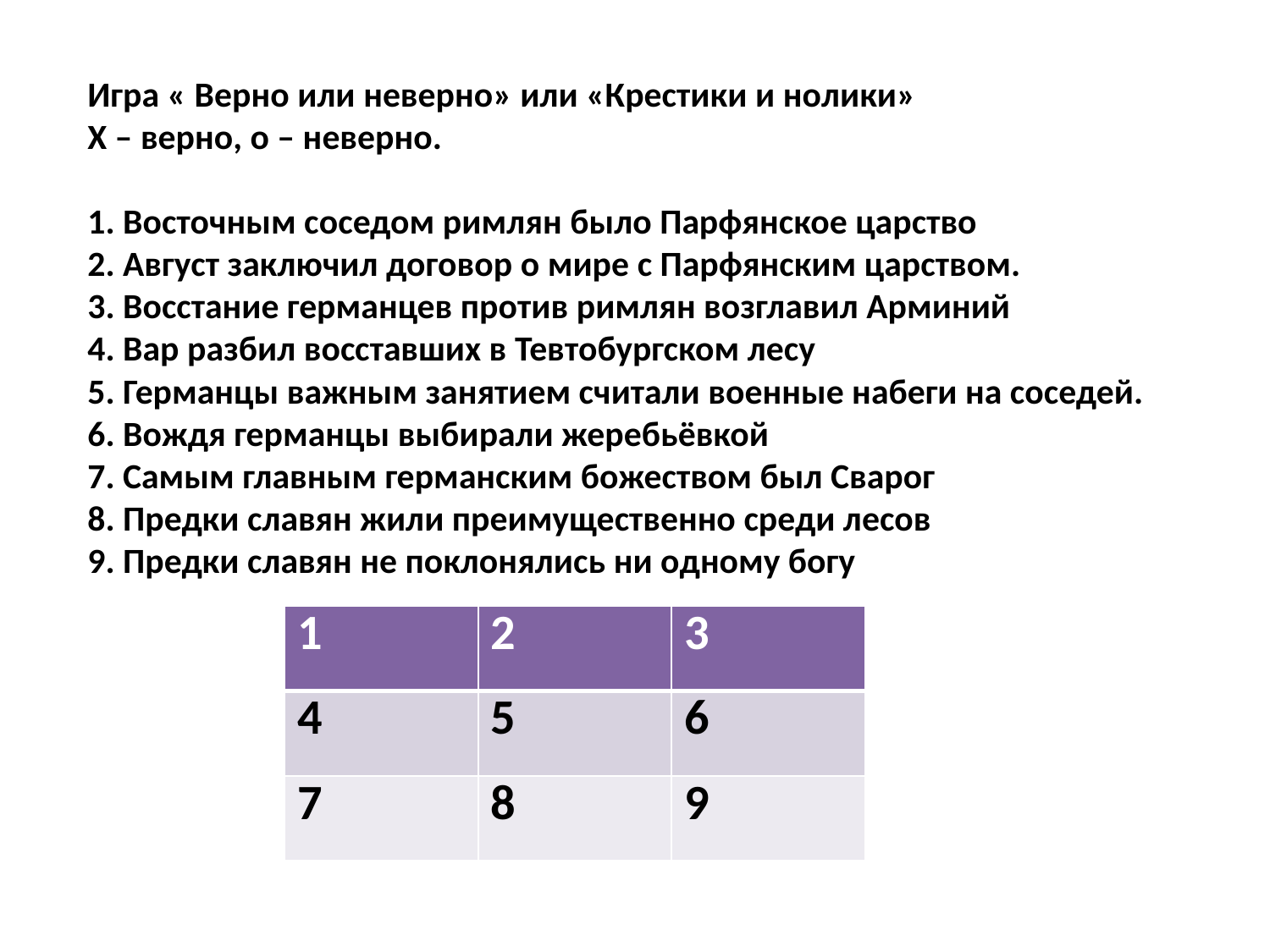

Игра « Верно или неверно» или «Крестики и нолики»
Х – верно, о – неверно.

1. Восточным соседом римлян было Парфянское царство
2. Август заключил договор о мире с Парфянским царством.
3. Восстание германцев против римлян возглавил Арминий
4. Вар разбил восставших в Тевтобургском лесу
5. Германцы важным занятием считали военные набеги на соседей.
6. Вождя германцы выбирали жеребьёвкой
7. Самым главным германским божеством был Сварог
8. Предки славян жили преимущественно среди лесов
9. Предки славян не поклонялись ни одному богу
| 1 | 2 | 3 |
| --- | --- | --- |
| 4 | 5 | 6 |
| 7 | 8 | 9 |